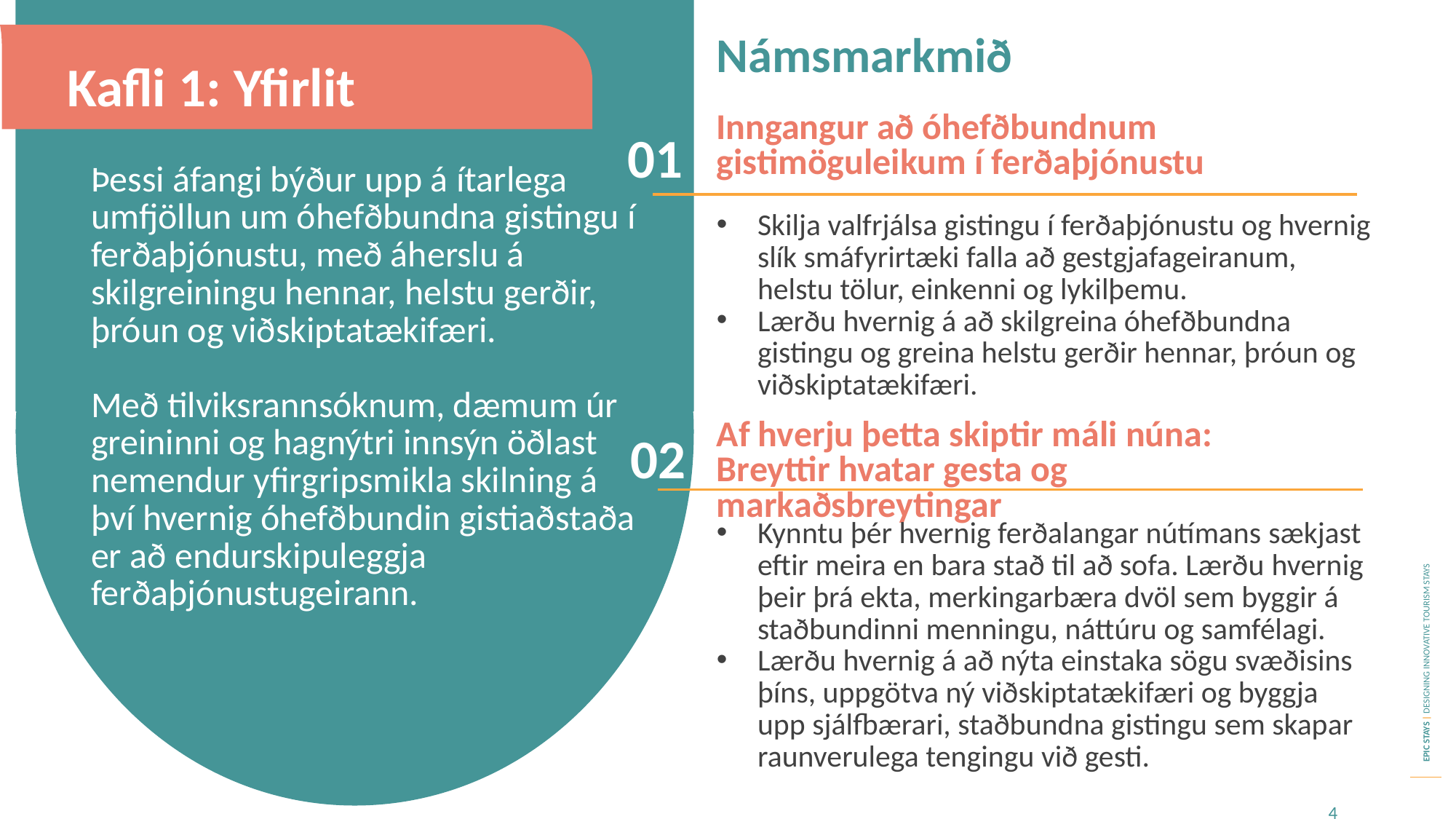

Námsmarkmið
Kafli 1: Yfirlit
Inngangur að óhefðbundnum gistimöguleikum í ferðaþjónustu
01
Þessi áfangi býður upp á ítarlega umfjöllun um óhefðbundna gistingu í ferðaþjónustu, með áherslu á skilgreiningu hennar, helstu gerðir, þróun og viðskiptatækifæri.

Með tilviksrannsóknum, dæmum úr greininni og hagnýtri innsýn öðlast nemendur yfirgripsmikla skilning á því hvernig óhefðbundin gistiaðstaða er að endurskipuleggja ferðaþjónustugeirann.
Skilja valfrjálsa gistingu í ferðaþjónustu og hvernig slík smáfyrirtæki falla að gestgjafageiranum, helstu tölur, einkenni og lykilþemu.
Lærðu hvernig á að skilgreina óhefðbundna gistingu og greina helstu gerðir hennar, þróun og viðskiptatækifæri.

02
Af hverju þetta skiptir máli núna: Breyttir hvatar gesta og markaðsbreytingar
Kynntu þér hvernig ferðalangar nútímans sækjast eftir meira en bara stað til að sofa. Lærðu hvernig þeir þrá ekta, merkingarbæra dvöl sem byggir á staðbundinni menningu, náttúru og samfélagi.
Lærðu hvernig á að nýta einstaka sögu svæðisins þíns, uppgötva ný viðskiptatækifæri og byggja upp sjálfbærari, staðbundna gistingu sem skapar raunverulega tengingu við gesti.
4